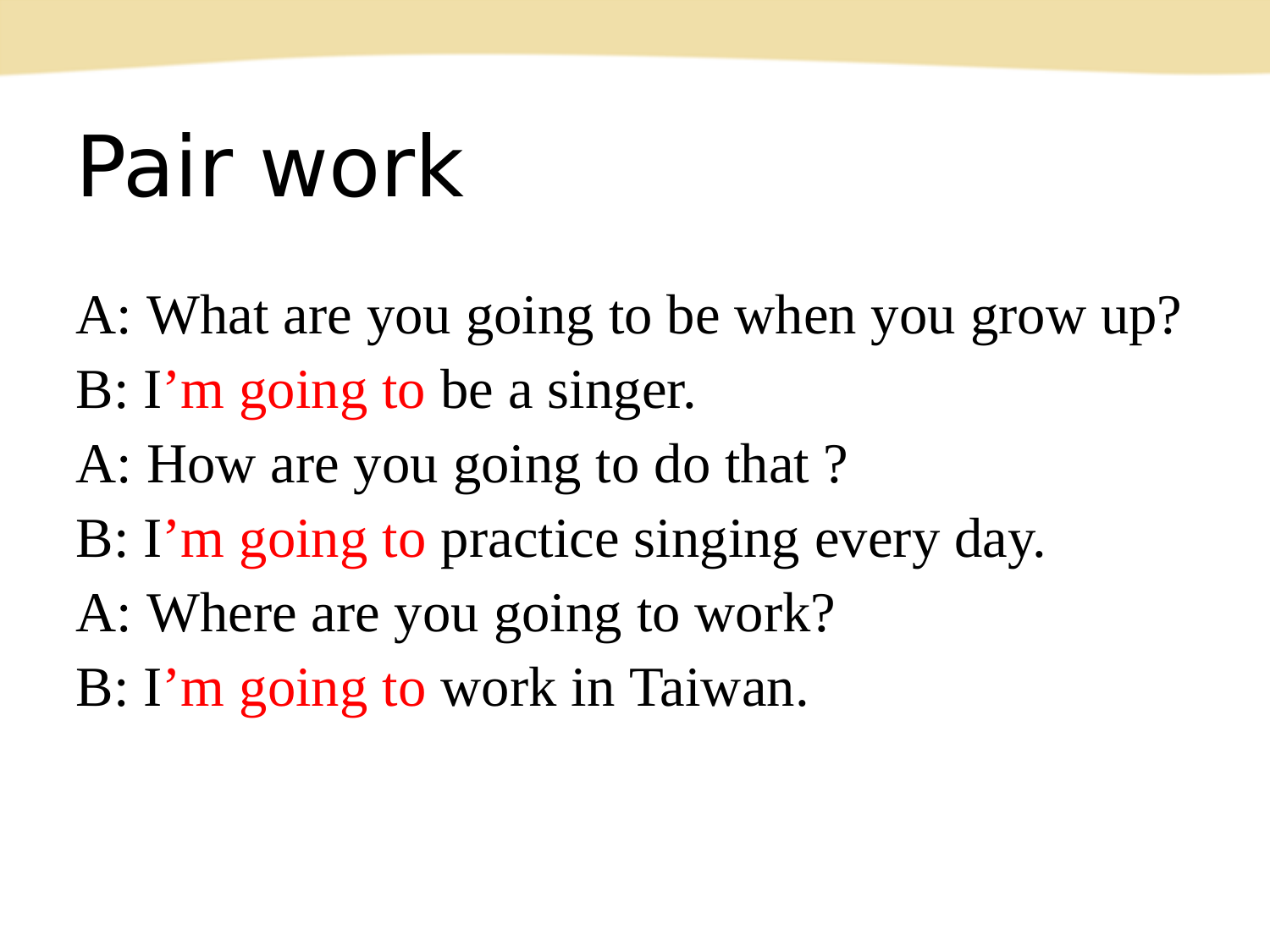

Pair work

A: What are you going to be when you grow up?
B: I’m going to be a singer.
A: How are you going to do that ?
B: I’m going to practice singing every day.
A: Where are you going to work?
B: I’m going to work in Taiwan.